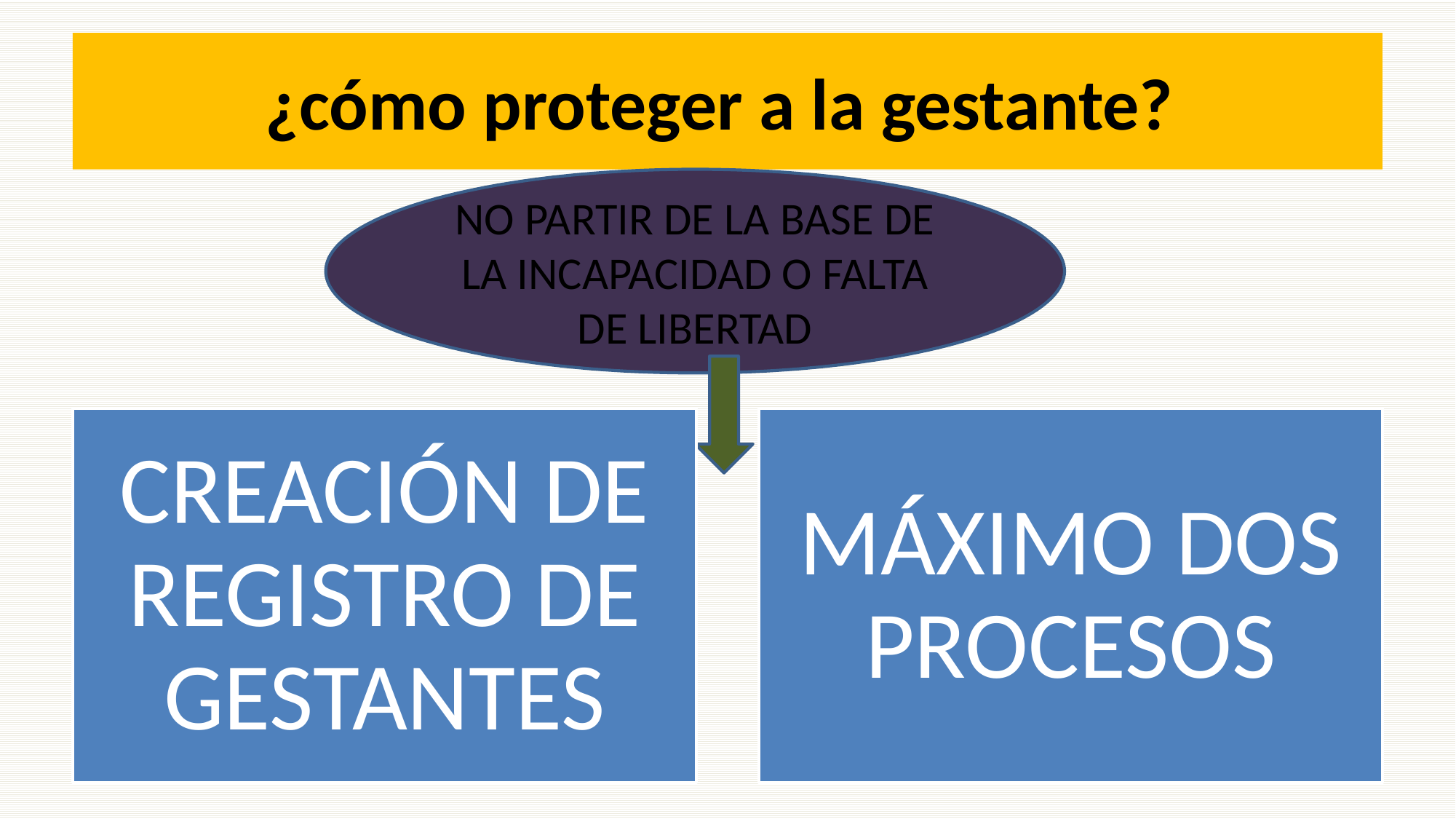

# ¿cómo proteger a la gestante?
NO PARTIR DE LA BASE DE LA INCAPACIDAD O FALTA DE LIBERTAD

CREACIÓN DE REGISTRO DE GESTANTES
MÁXIMO DOS PROCESOS